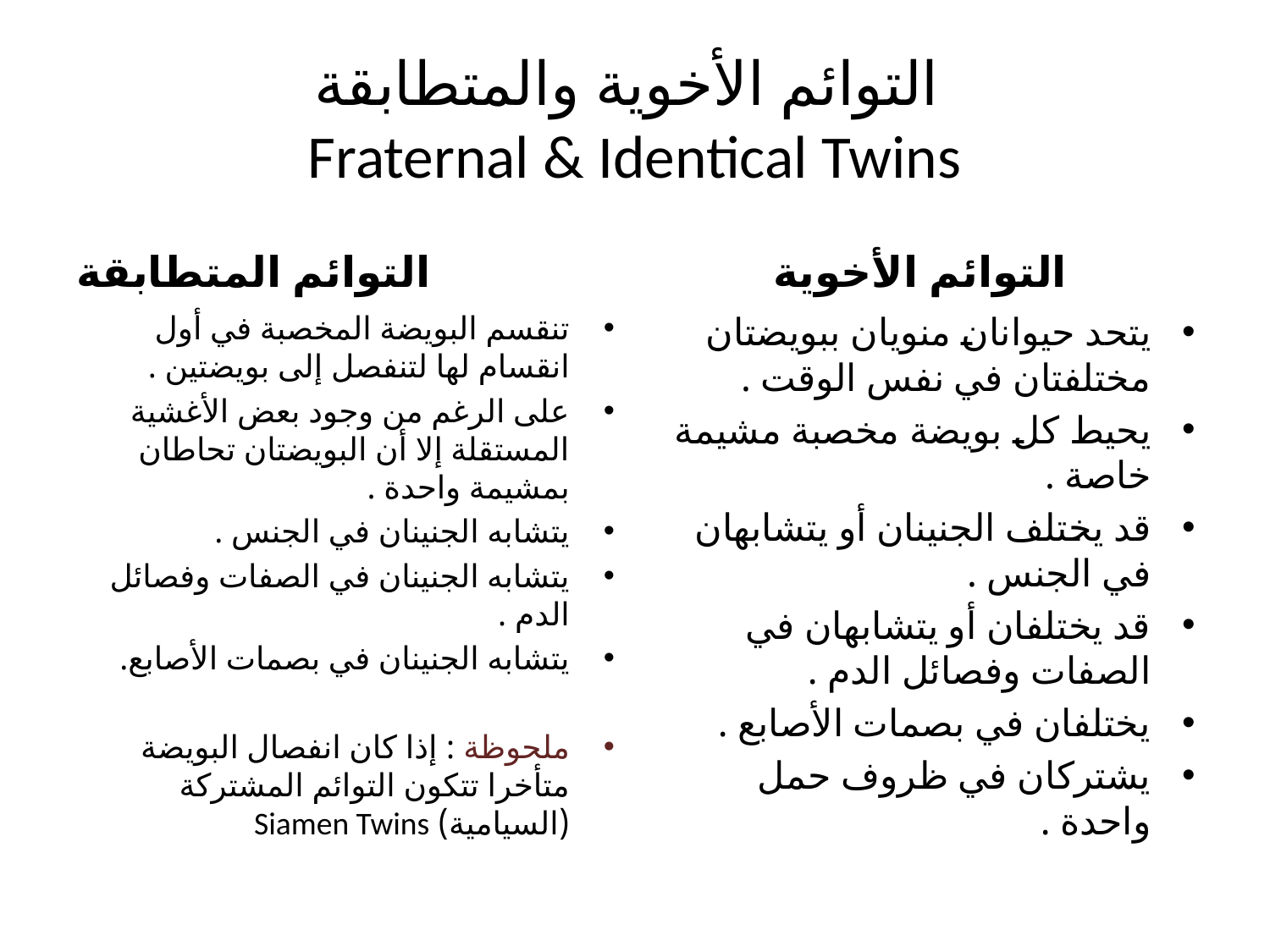

# التوائم الأخوية والمتطابقة Fraternal & Identical Twins
التوائم المتطابقة
التوائم الأخوية
تنقسم البويضة المخصبة في أول انقسام لها لتنفصل إلى بويضتين .
على الرغم من وجود بعض الأغشية المستقلة إلا أن البويضتان تحاطان بمشيمة واحدة .
يتشابه الجنينان في الجنس .
يتشابه الجنينان في الصفات وفصائل الدم .
يتشابه الجنينان في بصمات الأصابع.

ملحوظة : إذا كان انفصال البويضة متأخرا تتكون التوائم المشتركة (السيامية) Siamen Twins
يتحد حيوانان منويان ببويضتان مختلفتان في نفس الوقت .
يحيط كل بويضة مخصبة مشيمة خاصة .
قد يختلف الجنينان أو يتشابهان في الجنس .
قد يختلفان أو يتشابهان في الصفات وفصائل الدم .
يختلفان في بصمات الأصابع .
يشتركان في ظروف حمل واحدة .